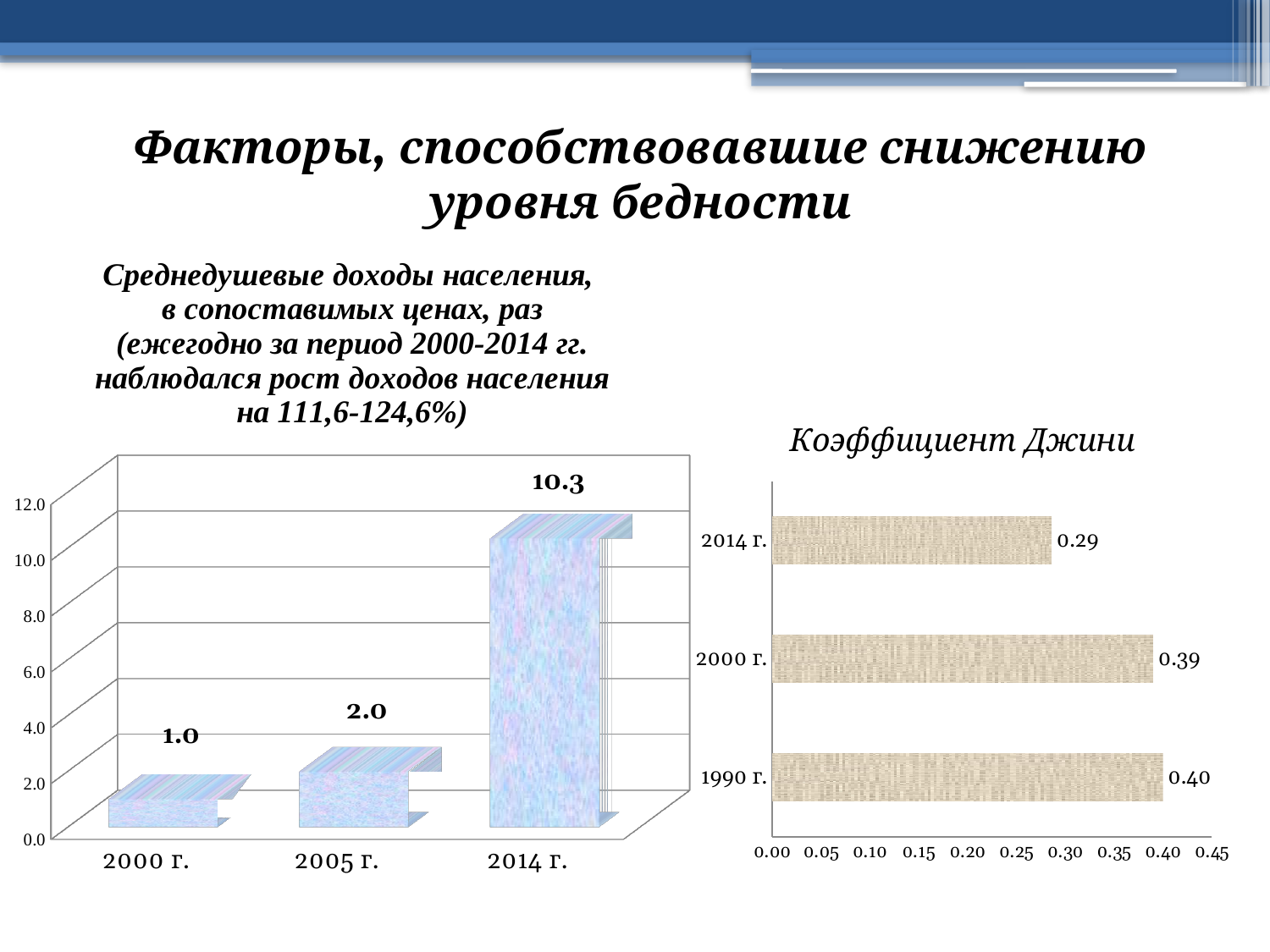

Факторы, способствовавшие снижению уровня бедности

[unsupported chart]

### Chart: Коэффициент Джини

| Category |  |
|---|---|
| 1990 г. | 0.4 |
| 2000 г. | 0.39000000000000196 |
| 2014 г. | 0.2860000000000003 |